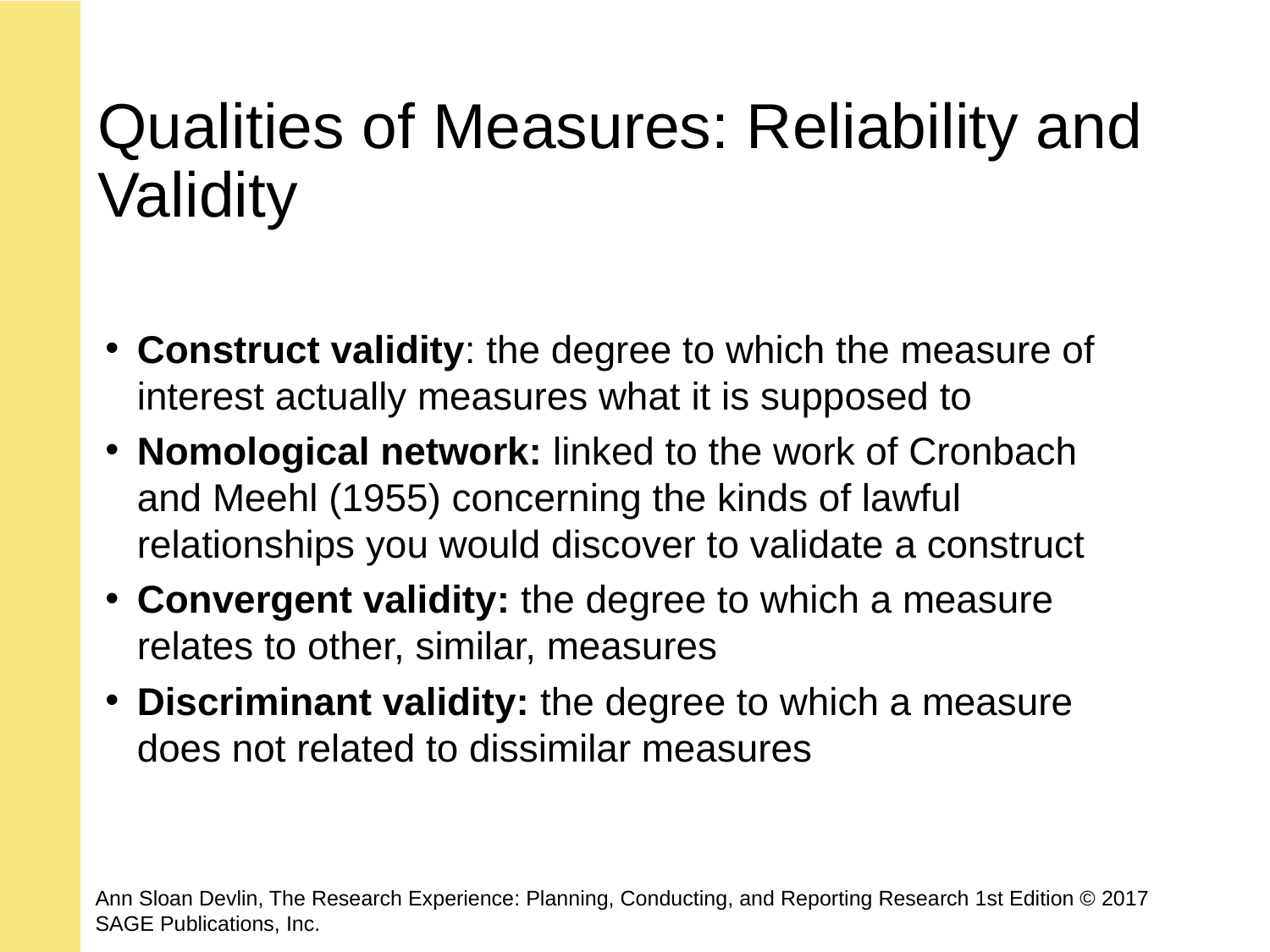

# Qualities of Measures: Reliability and Validity
Construct validity: the degree to which the measure of interest actually measures what it is supposed to
Nomological network: linked to the work of Cronbach and Meehl (1955) concerning the kinds of lawful relationships you would discover to validate a construct
Convergent validity: the degree to which a measure relates to other, similar, measures
Discriminant validity: the degree to which a measure does not related to dissimilar measures